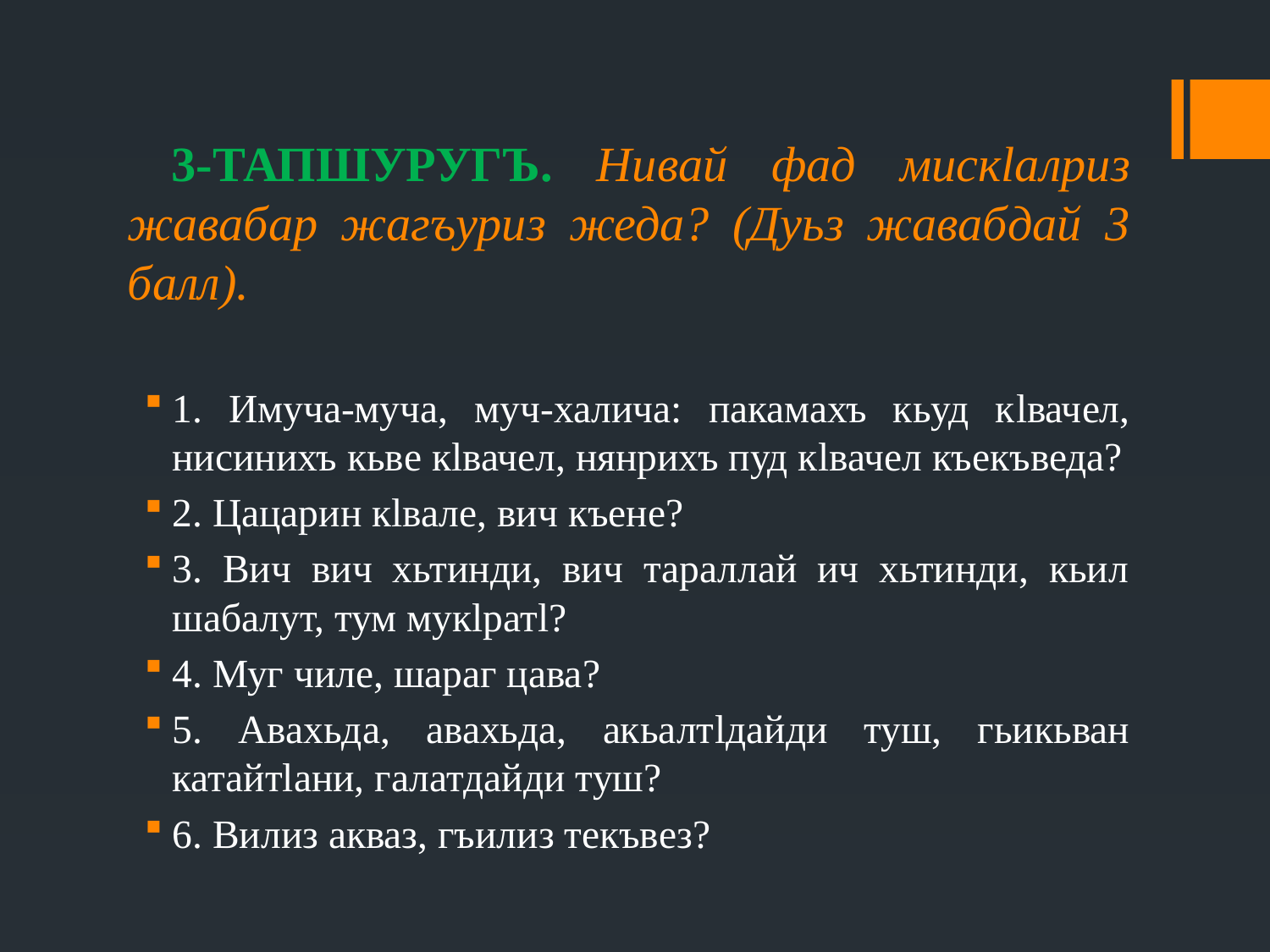

# 3-ТАПШУРУГЪ. Нивай фад мискlалриз жавабар жагъуриз жеда? (Дуьз жавабдай 3 балл).
1. Имуча-муча, муч-халича: пакамахъ кьуд кlвачел, нисинихъ кьве кlвачел, нянрихъ пуд кlвачел къекъведа?
2. Цацарин кlвале, вич къене?
3. Вич вич хьтинди, вич тараллай ич хьтинди, кьил шабалут, тум мукlратl?
4. Муг чиле, шараг цава?
5. Авахьда, авахьда, акьалтlдайди туш, гьикьван катайтlани, галатдайди туш?
6. Вилиз акваз, гъилиз текъвез?